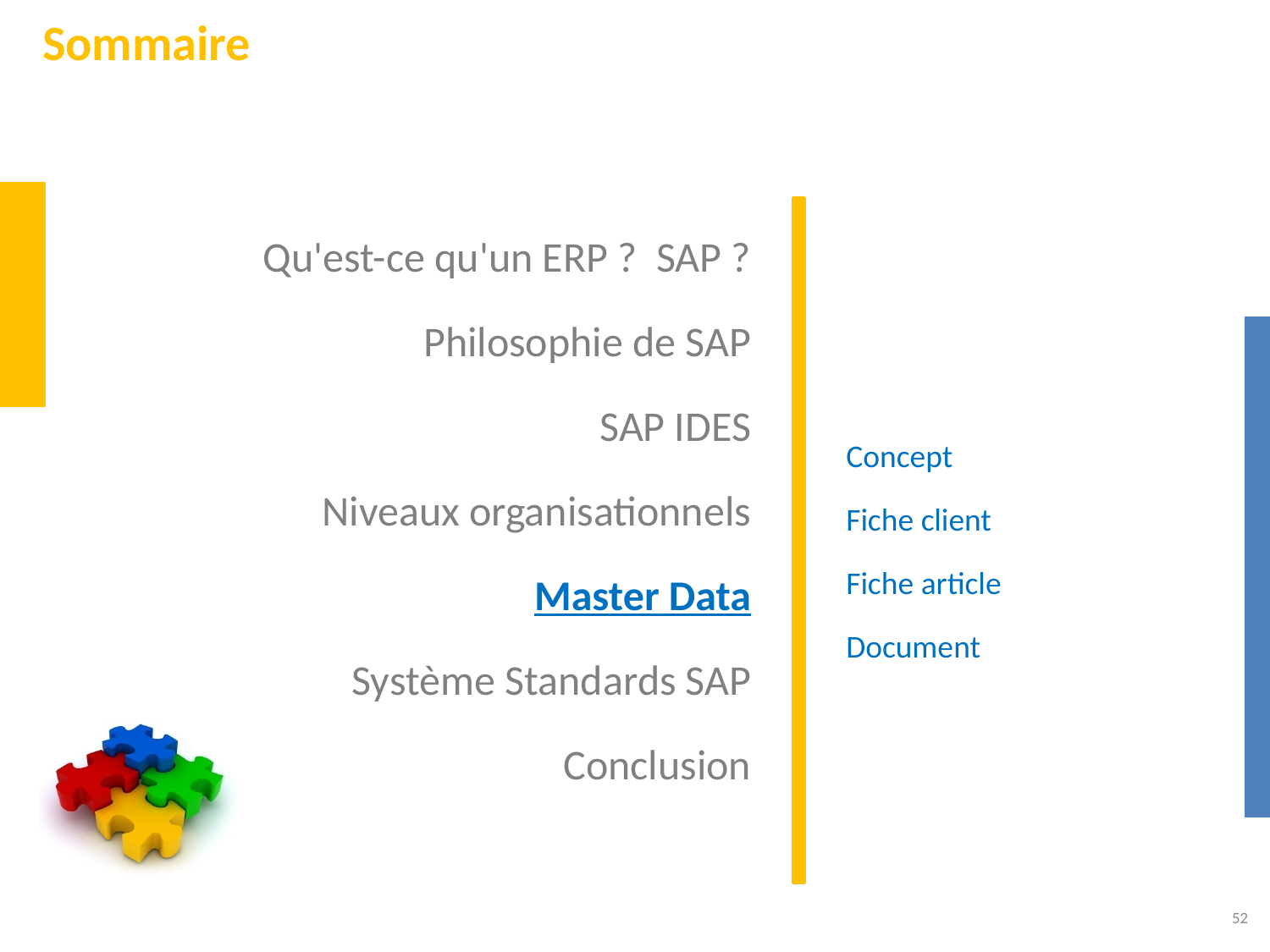

# Sommaire
Qu'est-ce qu'un ERP ?  SAP ?
Philosophie de SAP
SAP IDES
Niveaux organisationnels
Master Data
Système Standards SAP
Conclusion
Concept
Fiche client
Fiche article
Document
52